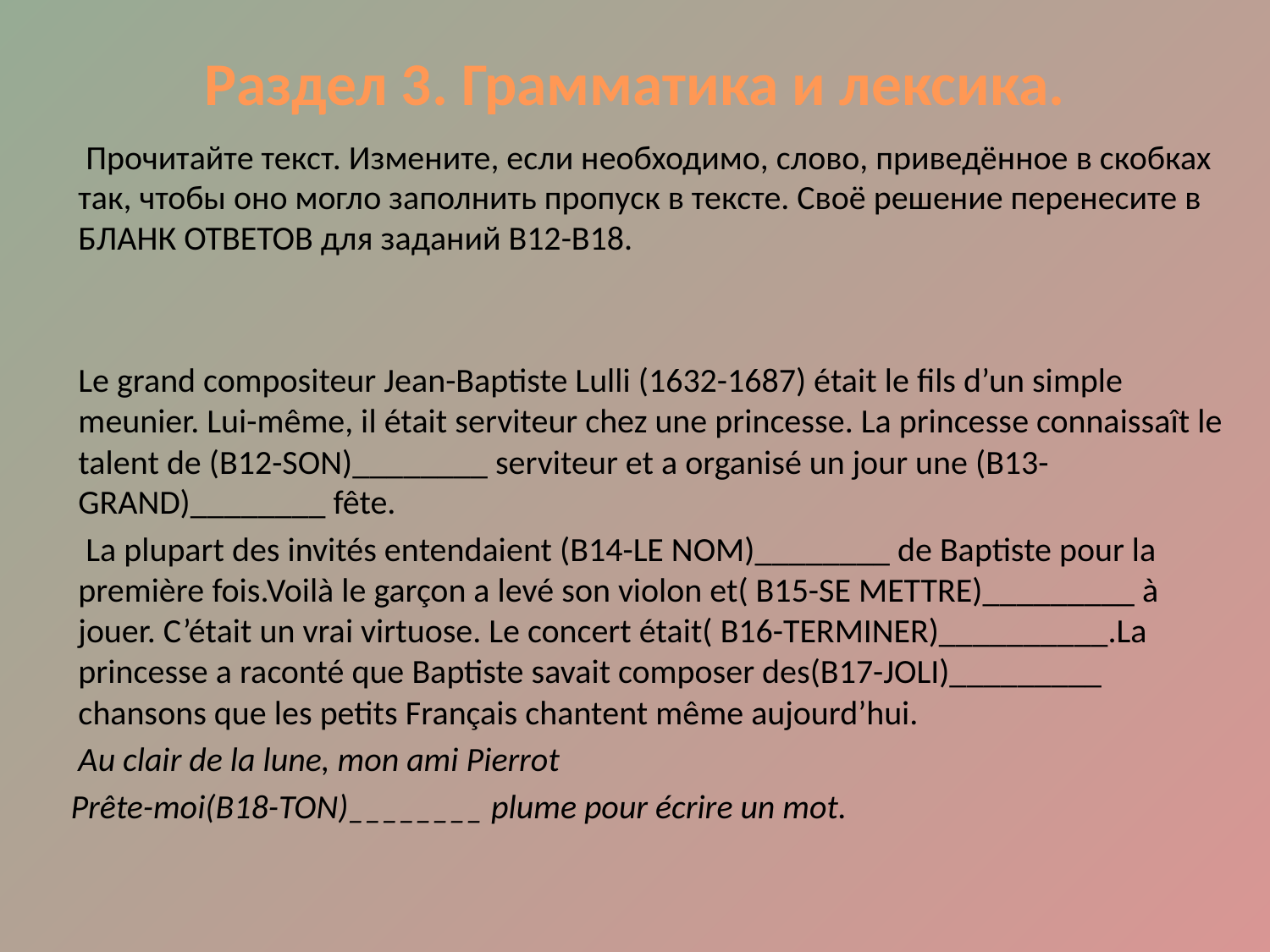

# Раздел 3. Грамматика и лексика.
       Прочитайте текст. Измените, если необходимо, слово, приведённое в скобках так, чтобы оно могло заполнить пропуск в тексте. Своё решение перенесите в БЛАНК ОТВЕТОВ для заданий В12-В18.

      Le grand compositeur Jean-Baptiste Lulli (1632-1687) était le fils d’un simple meunier. Lui-même, il était serviteur chez une princesse. La princesse connaissaît le talent de (В12-SON)________ serviteur et a organisé un jour une (B13-GRAND)________ fête.
       La plupart des invités entendaient (B14-LE NOM)________ de Baptiste pour la première fois.Voilà le garçon a levé son violon et( B15-SE METTRE)_________ à jouer. C’était un vrai virtuose. Le concert était( B16-TERMINER)__________.La princesse a raconté que Baptiste savait composer des(B17-JOLI)_________ chansons que les petits Français chantent même aujourd’hui.
      Au clair de la lune, mon ami Pierrot
     Prête-moi(B18-TON)________ plume pour écrire un mot.